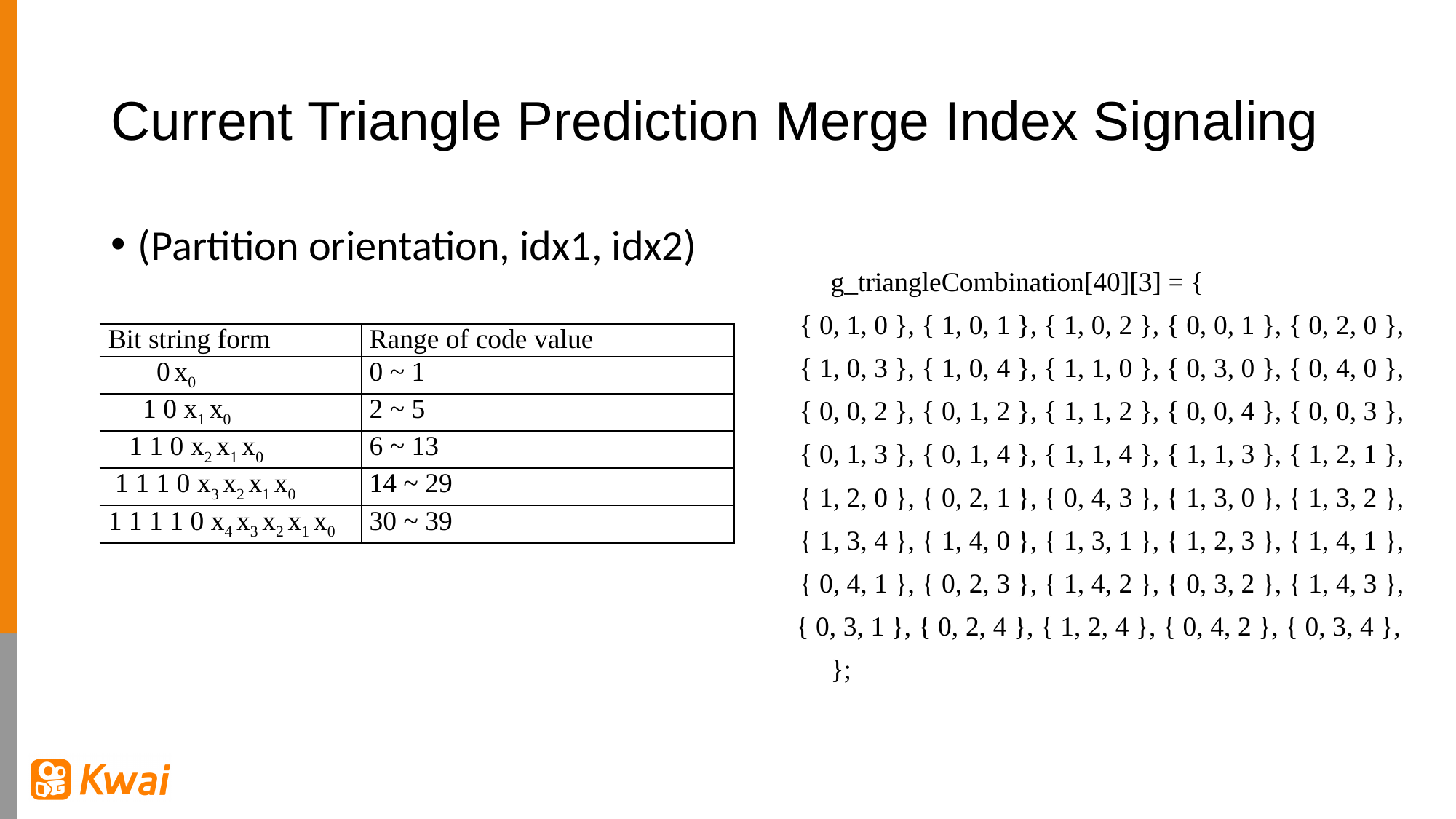

# Current Triangle Prediction Merge Index Signaling
(Partition orientation, idx1, idx2)

g_triangleCombination[40][3] = {
{ 0, 1, 0 }, { 1, 0, 1 }, { 1, 0, 2 }, { 0, 0, 1 }, { 0, 2, 0 },
{ 1, 0, 3 }, { 1, 0, 4 }, { 1, 1, 0 }, { 0, 3, 0 }, { 0, 4, 0 },
{ 0, 0, 2 }, { 0, 1, 2 }, { 1, 1, 2 }, { 0, 0, 4 }, { 0, 0, 3 },
{ 0, 1, 3 }, { 0, 1, 4 }, { 1, 1, 4 }, { 1, 1, 3 }, { 1, 2, 1 },
{ 1, 2, 0 }, { 0, 2, 1 }, { 0, 4, 3 }, { 1, 3, 0 }, { 1, 3, 2 },
{ 1, 3, 4 }, { 1, 4, 0 }, { 1, 3, 1 }, { 1, 2, 3 }, { 1, 4, 1 },
{ 0, 4, 1 }, { 0, 2, 3 }, { 1, 4, 2 }, { 0, 3, 2 }, { 1, 4, 3 },
{ 0, 3, 1 }, { 0, 2, 4 }, { 1, 2, 4 }, { 0, 4, 2 }, { 0, 3, 4 },
};
| Bit string form | Range of code value |
| --- | --- |
| 0 x0 | 0 ~ 1 |
| 1 0 x1 x0 | 2 ~ 5 |
| 1 1 0 x2 x1 x0 | 6 ~ 13 |
| 1 1 1 0 x3 x2 x1 x0 | 14 ~ 29 |
| 1 1 1 1 0 x4 x3 x2 x1 x0 | 30 ~ 39 |